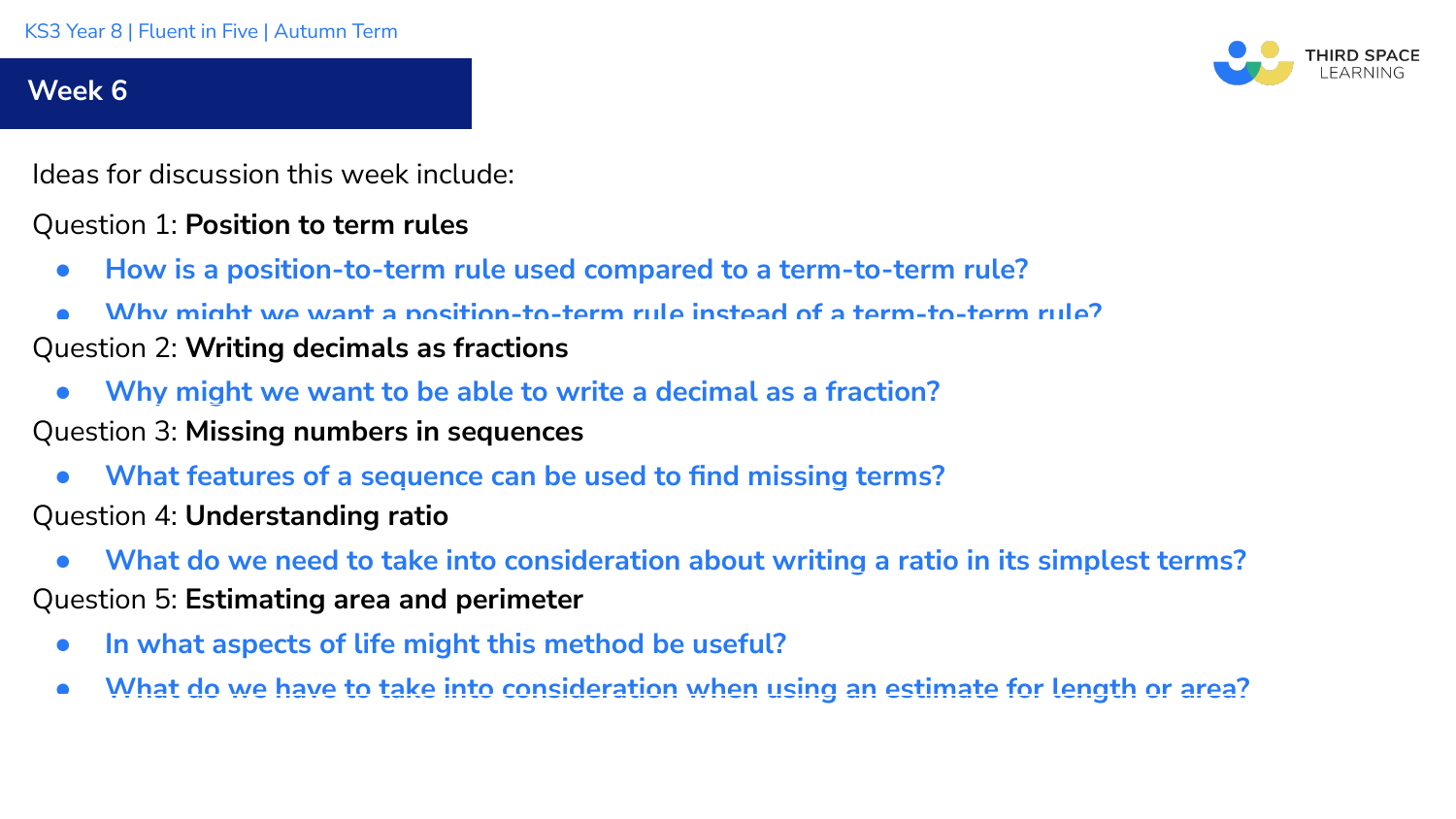

Week 6
| Ideas for discussion this week include: |
| --- |
| Question 1: Position to term rules How is a position-to-term rule used compared to a term-to-term rule? Why might we want a position-to-term rule instead of a term-to-term rule? |
| Question 2: Writing decimals as fractions Why might we want to be able to write a decimal as a fraction? |
| Question 3: Missing numbers in sequences What features of a sequence can be used to find missing terms? |
| Question 4: Understanding ratio What do we need to take into consideration about writing a ratio in its simplest terms? |
| Question 5: Estimating area and perimeter In what aspects of life might this method be useful? What do we have to take into consideration when using an estimate for length or area? |